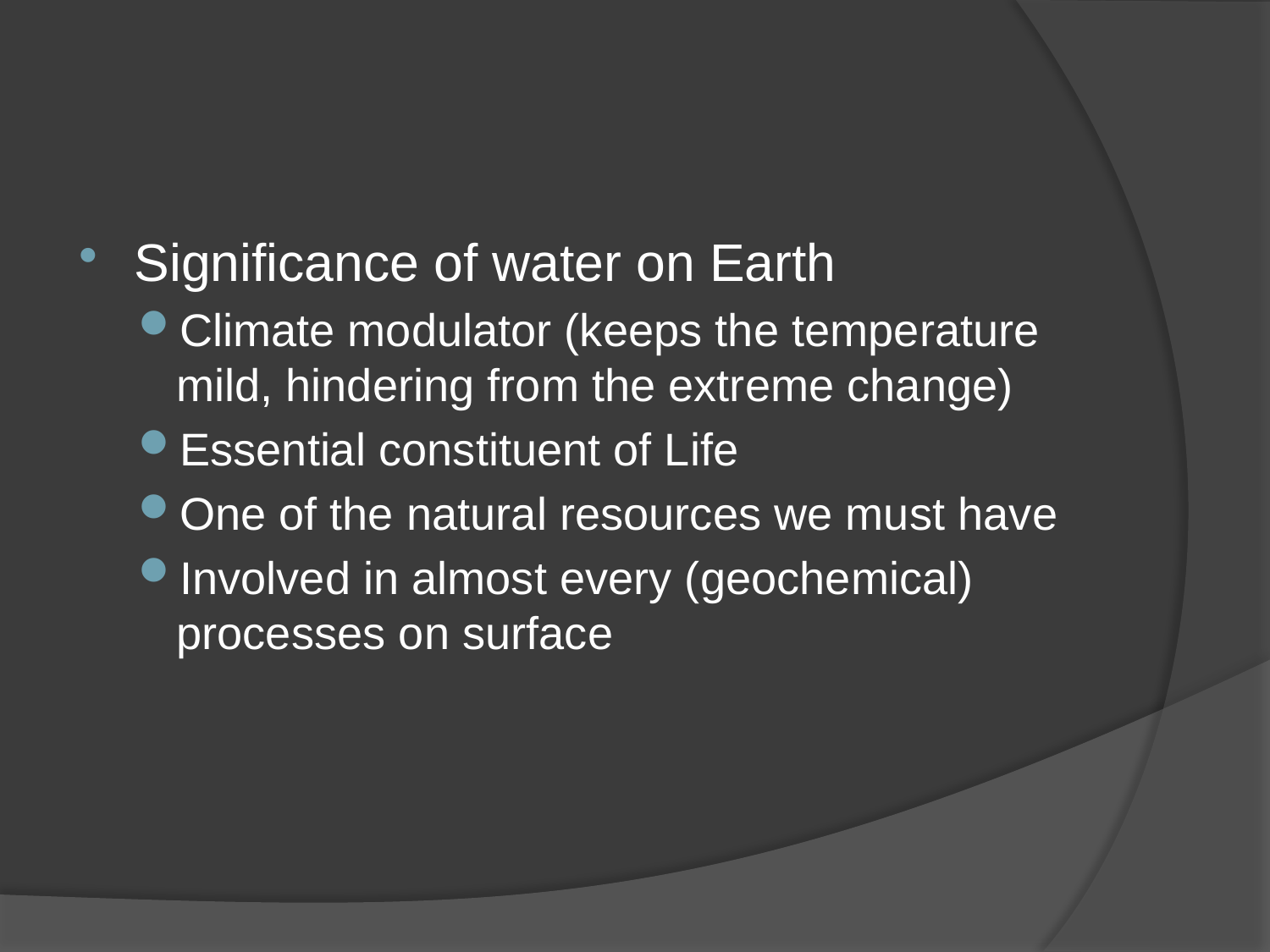

Significance of water on Earth
Climate modulator (keeps the temperature mild, hindering from the extreme change)
Essential constituent of Life
One of the natural resources we must have
Involved in almost every (geochemical) processes on surface